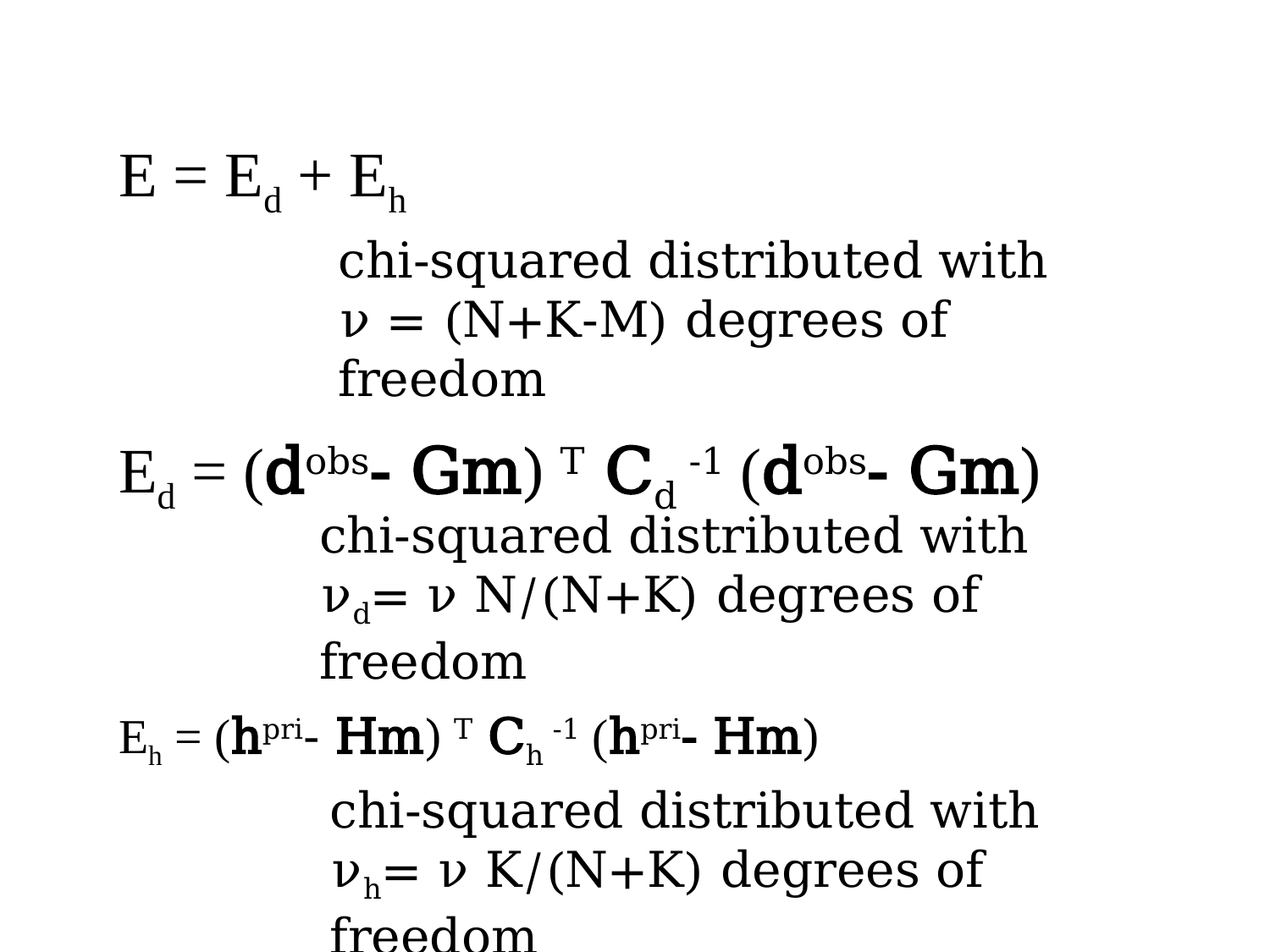

E = Ed + Eh

chi-squared distributed with
ν = (N+K-M) degrees of freedom
Ed = (dobs- Gm) T Cd -1 (dobs- Gm)

chi-squared distributed with
νd= ν N/(N+K) degrees of freedom
Eh = (hpri- Hm) T Ch -1 (hpri- Hm)

chi-squared distributed with
νh= ν K/(N+K) degrees of freedom